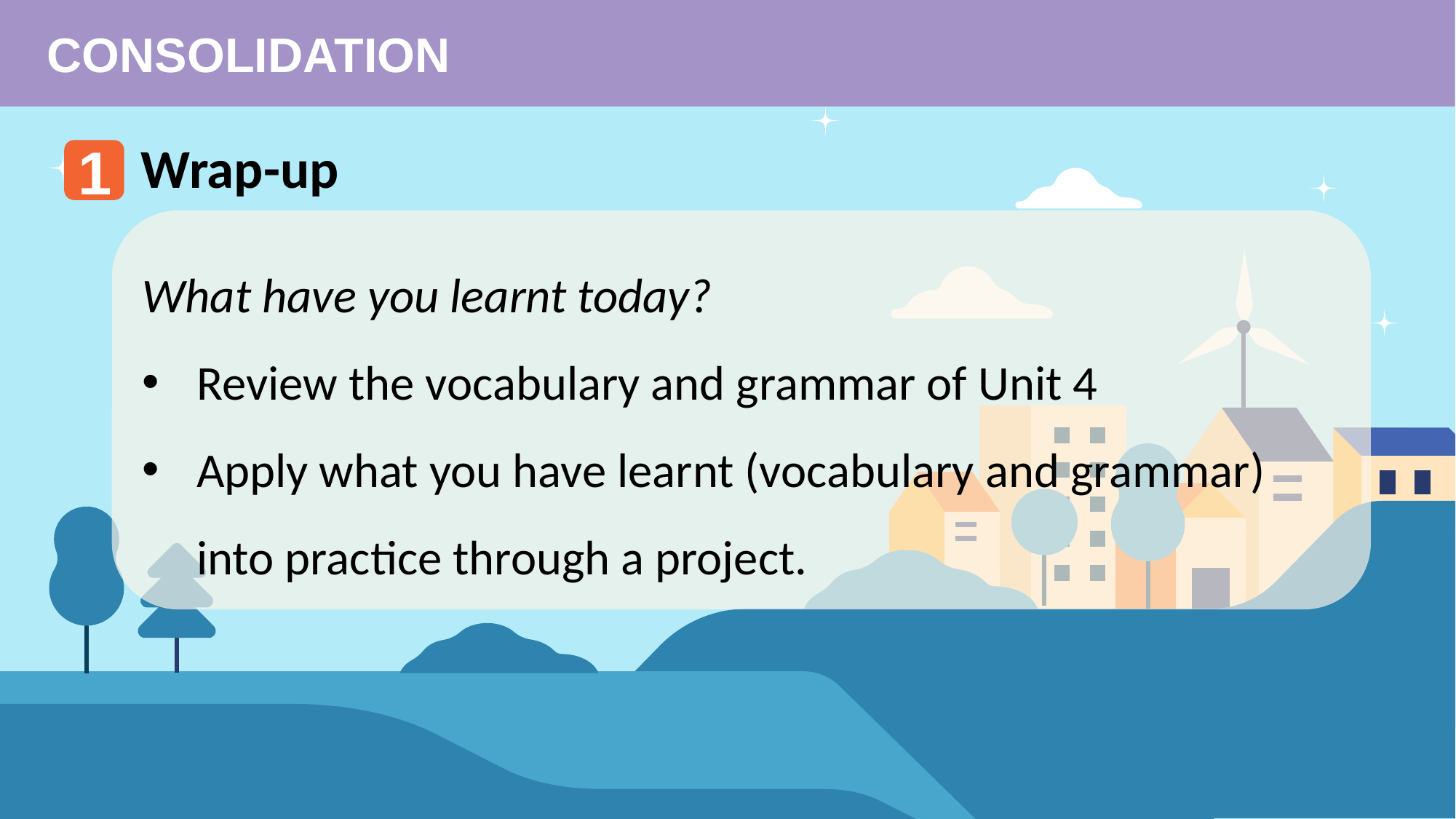

CONSOLIDATION

Wrap-up
1

What have you learnt today?
Review the vocabulary and grammar of Unit 4
Apply what you have learnt (vocabulary and grammar) into practice through a project.